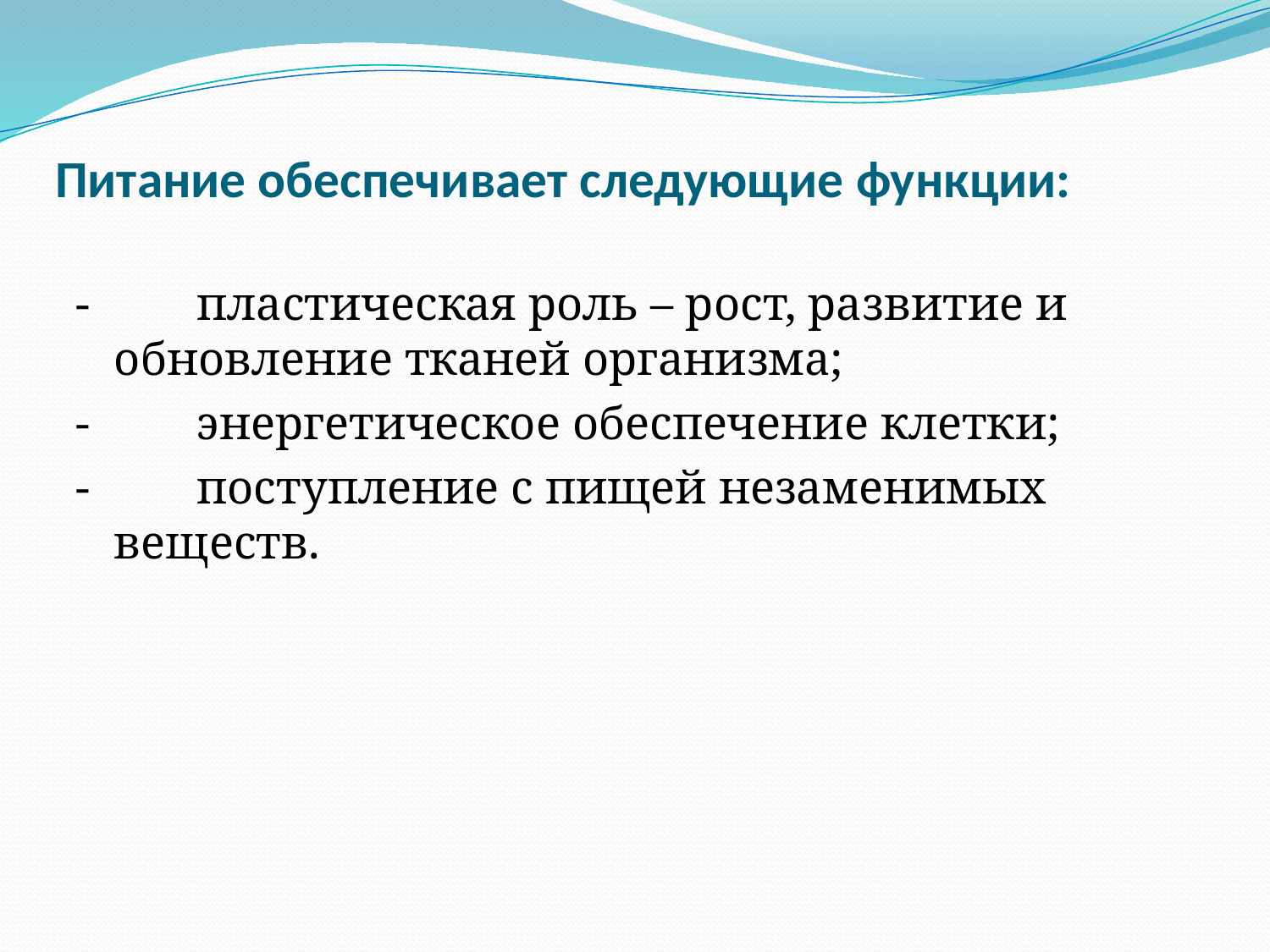

# Питание обеспечивает следующие функции:
-         пластическая роль – рост, развитие и обновление тканей организма;
-         энергетическое обеспечение клетки;
-         поступление с пищей незаменимых веществ.